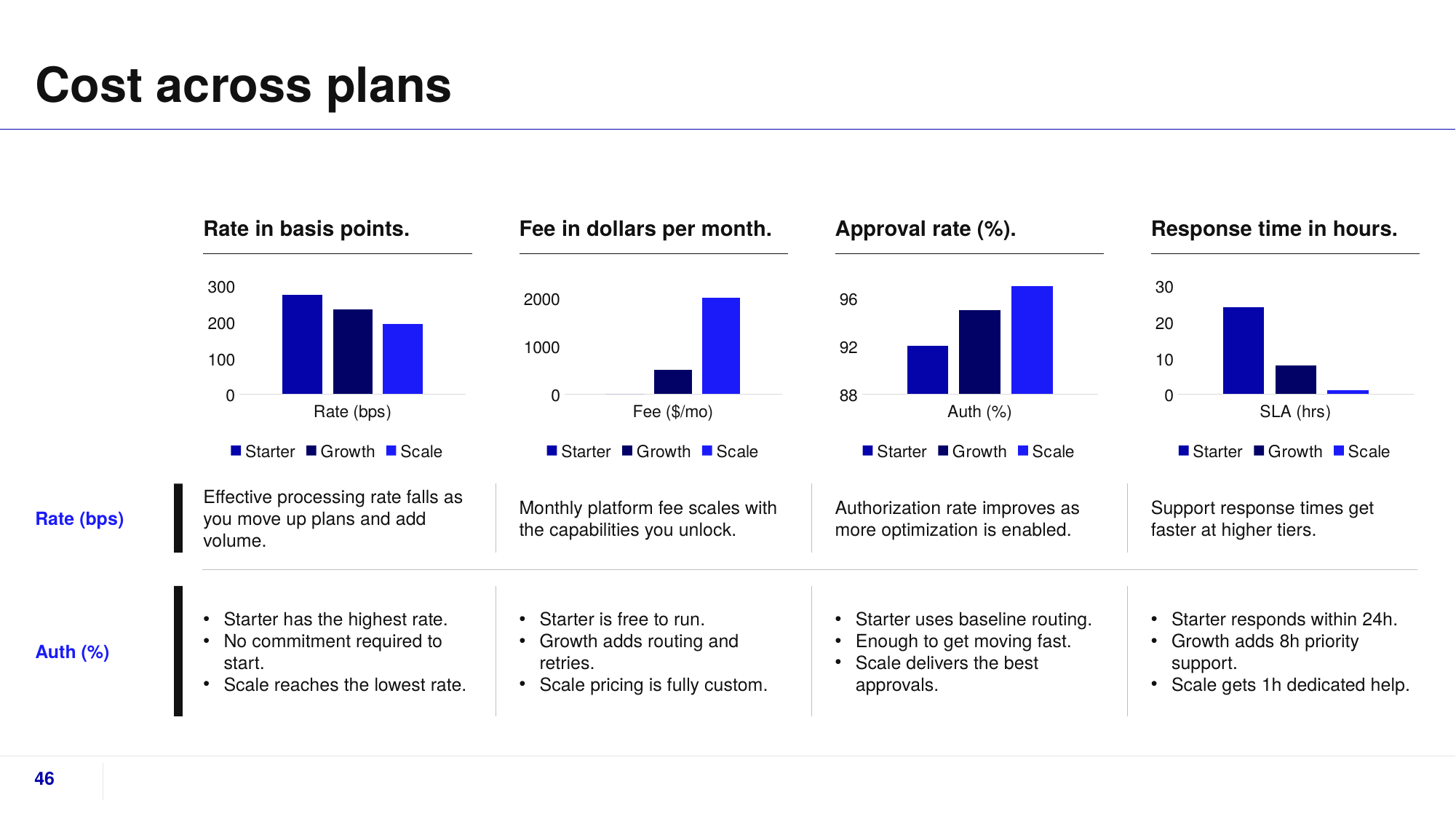

# Cost across plans
Rate in basis points.
Fee in dollars per month.
Approval rate (%).
Response time in hours.

### Chart

| Category | Starter | Growth | Scale |
|---|---|---|---|
| Rate (bps) | 275.0 | 235.0 | 195.0 |

### Chart

| Category | Starter | Growth | Scale |
|---|---|---|---|
| Fee ($/mo) | 0.0 | 499.0 | 1999.0 |

### Chart

| Category | Starter | Growth | Scale |
|---|---|---|---|
| Auth (%) | 92.0 | 95.0 | 97.0 |

### Chart

| Category | Starter | Growth | Scale |
|---|---|---|---|
| SLA (hrs) | 24.0 | 8.0 | 1.0 |
Rate (bps)
Effective processing rate falls as you move up plans and add volume.
Monthly platform fee scales with the capabilities you unlock.
Authorization rate improves as more optimization is enabled.
Support response times get faster at higher tiers.

Starter has the highest rate.
No commitment required to start.
Scale reaches the lowest rate.
Starter is free to run.
Growth adds routing and retries.
Scale pricing is fully custom.
Starter uses baseline routing.
Enough to get moving fast.
Scale delivers the best approvals.
Starter responds within 24h.
Growth adds 8h priority support.
Scale gets 1h dedicated help.
Auth (%)
46